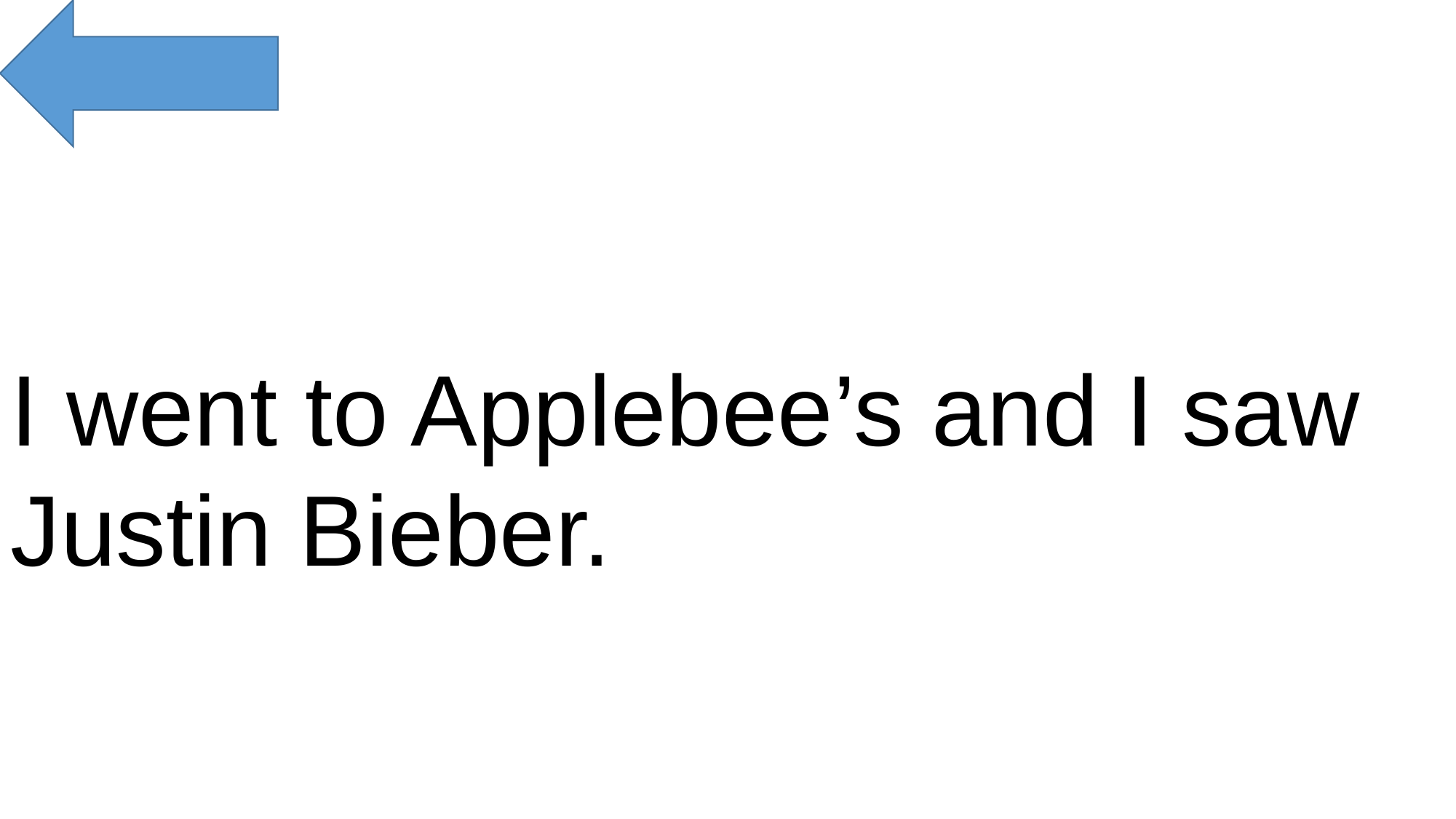

I went to Applebee’s and I saw Justin Bieber.